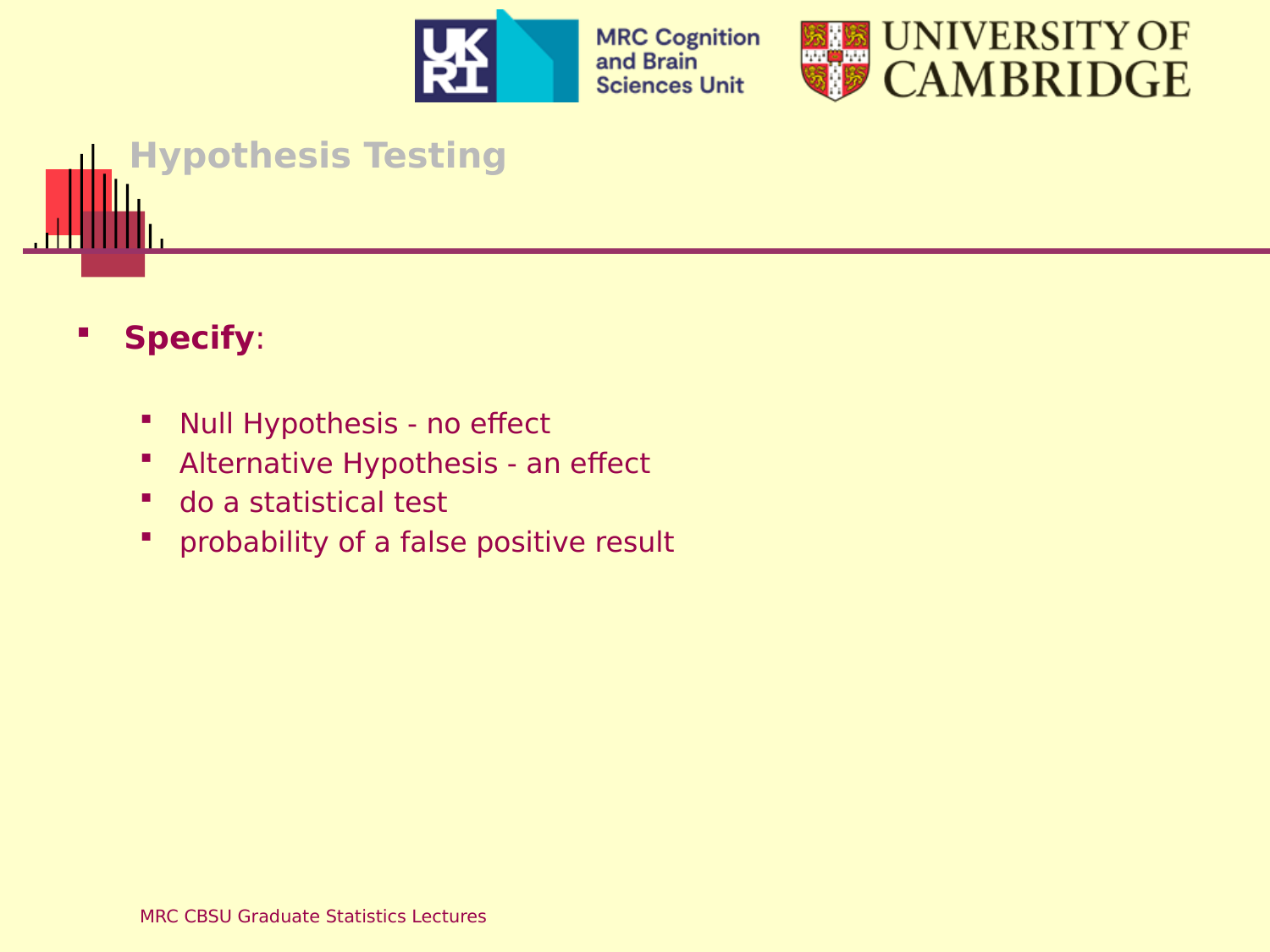

# Hypothesis Testing

Specify:

Null Hypothesis - no effect
Alternative Hypothesis - an effect
do a statistical test
probability of a false positive result

MRC CBSU Graduate Statistics Lectures